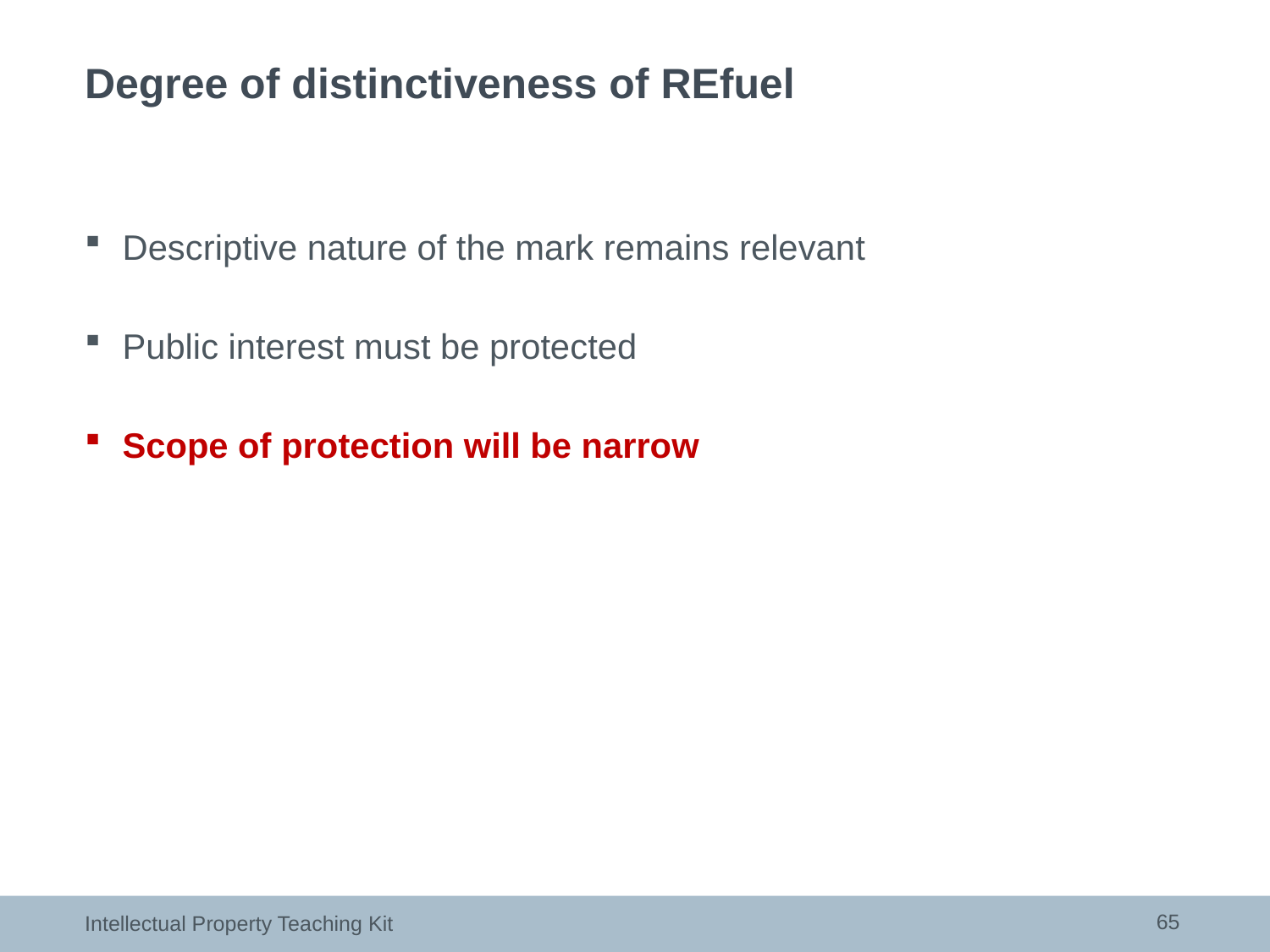

# Degree of distinctiveness of REfuel
Descriptive nature of the mark remains relevant

Public interest must be protected

Scope of protection will be narrow
65
Intellectual Property Teaching Kit